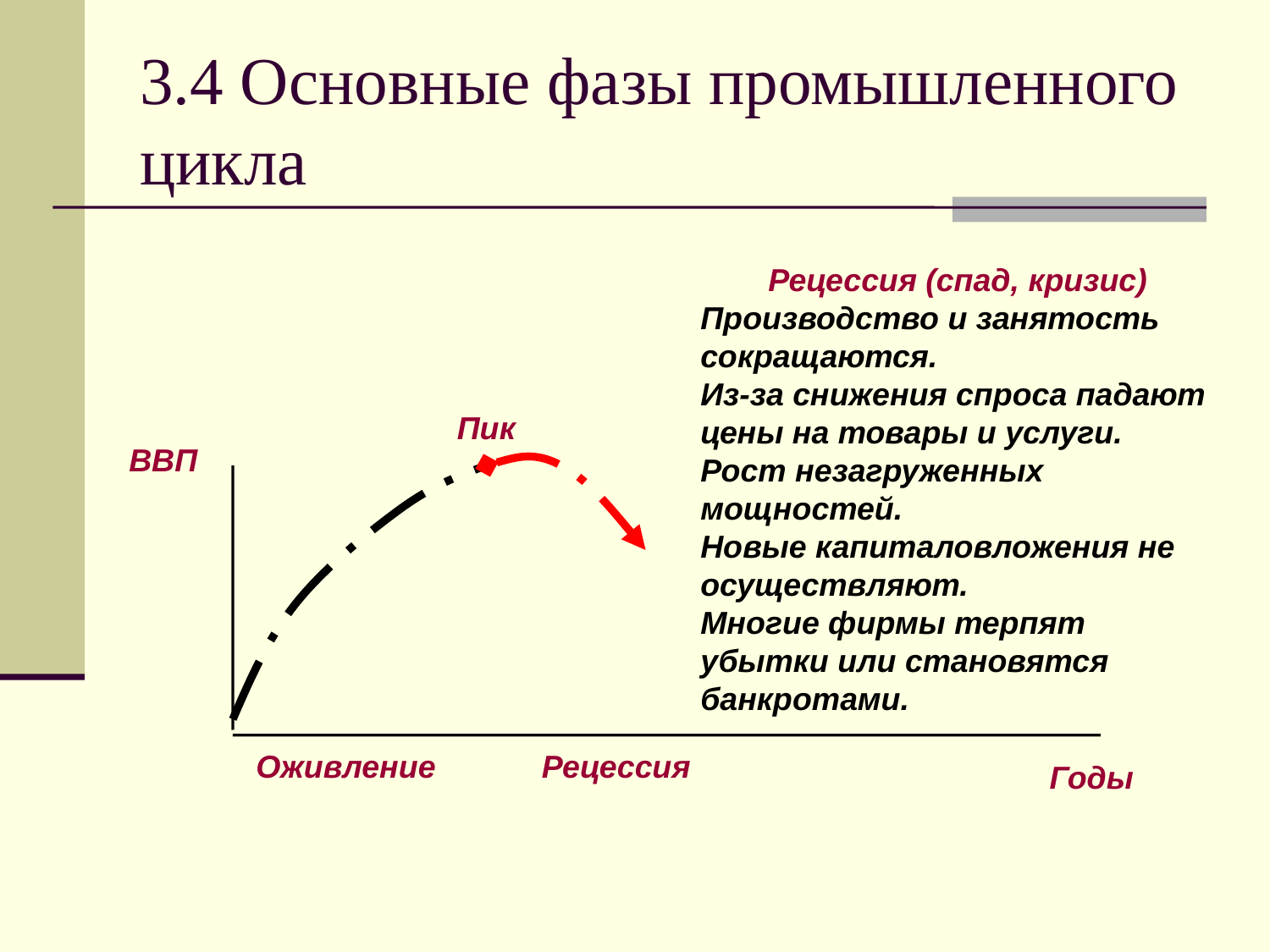

# 3.4 Основные фазы промышленного цикла

Рецессия (спад, кризис)
Производство и занятость сокращаются.
Из-за снижения спроса падают цены на товары и услуги. Рост незагруженных мощностей.
Новые капиталовложения не осуществляют.
Многие фирмы терпят убытки или становятся банкротами.
Пик
ВВП

Оживление
Рецессия
Годы